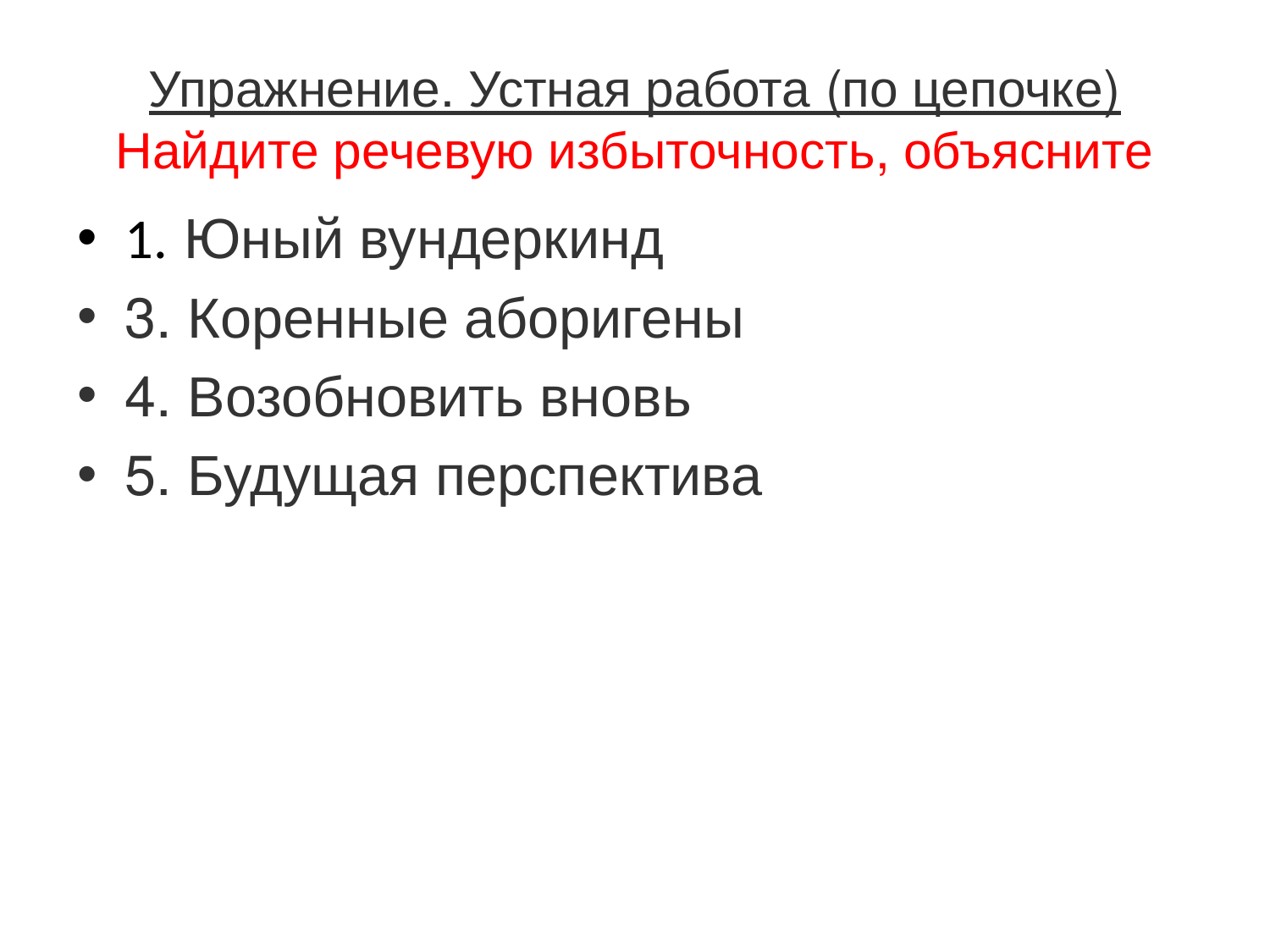

# Упражнение. Устная работа (по цепочке) Найдите речевую избыточность, объясните
1. Юный вундеркинд
3. Коренные аборигены
4. Возобновить вновь
5. Будущая перспектива